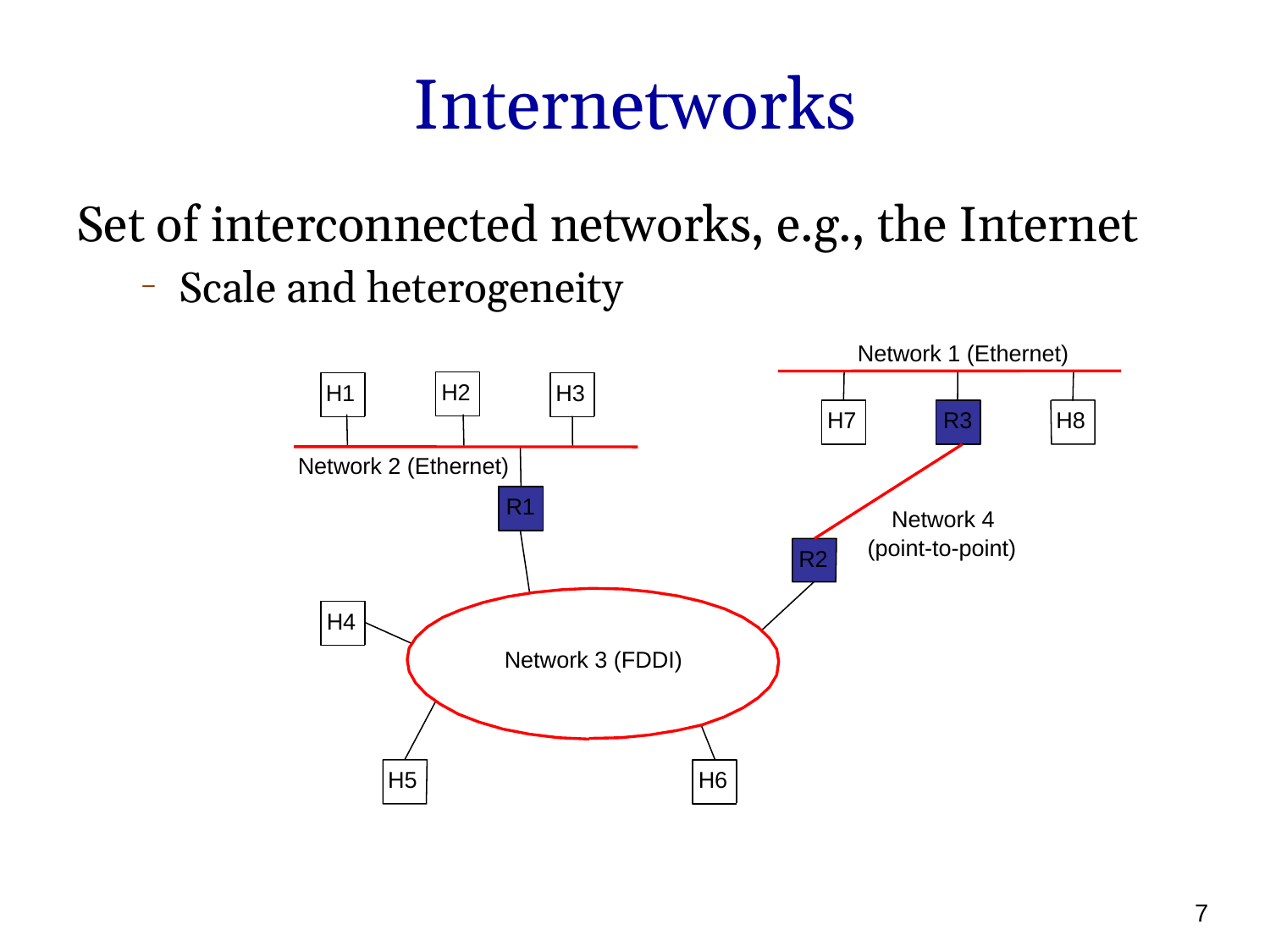

# Internetworks
Set of interconnected networks, e.g., the Internet
Scale and heterogeneity
Network 1 (Ethernet)

H2
H1
H3

H7
R3
H8

Network 2 (Ethernet)

R1
Network 4

(point-to-point)

R2

H4

Network 3 (FDDI)

H5
H6
7